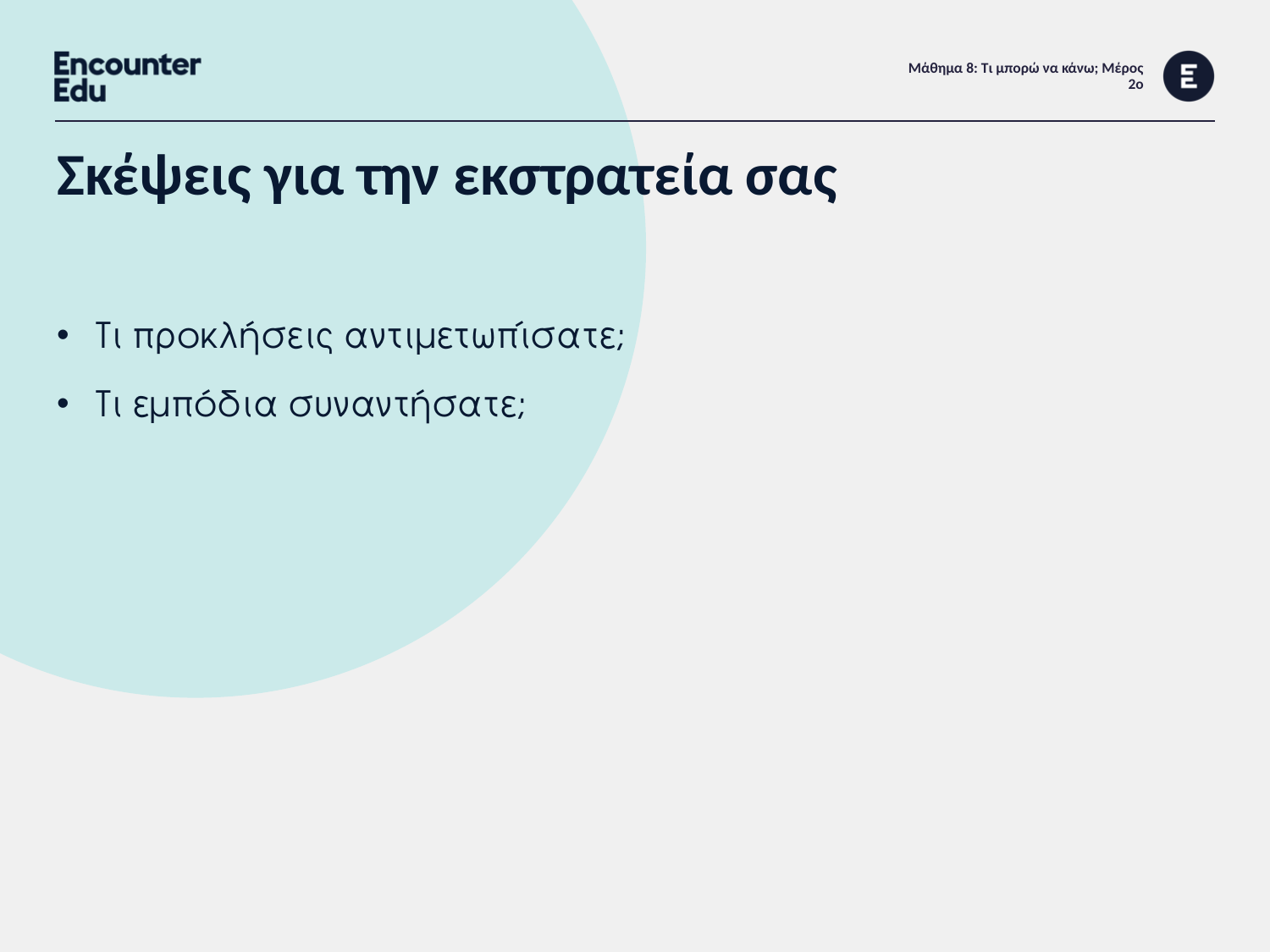

# Μάθημα 8: Τι μπορώ να κάνω; Μέρος 2ο
Σκέψεις για την εκστρατεία σας
Τι προκλήσεις αντιμετωπίσατε;
Τι εμπόδια συναντήσατε;